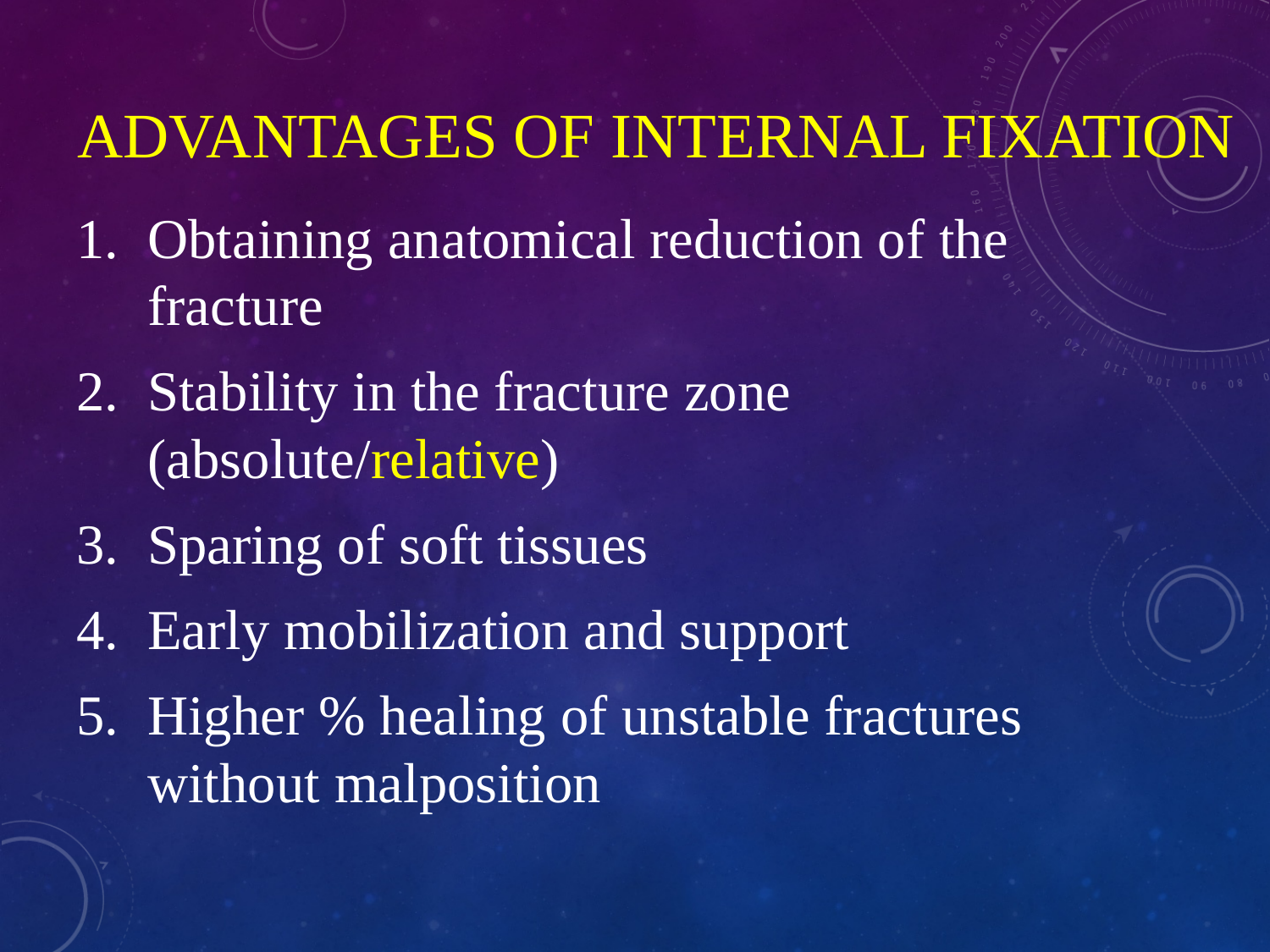

# Advantages of internal fixation
Obtaining anatomical reduction of the fracture
Stability in the fracture zone (absolute/relative)
Sparing of soft tissues
Early mobilization and support
Higher % healing of unstable fractures without malposition